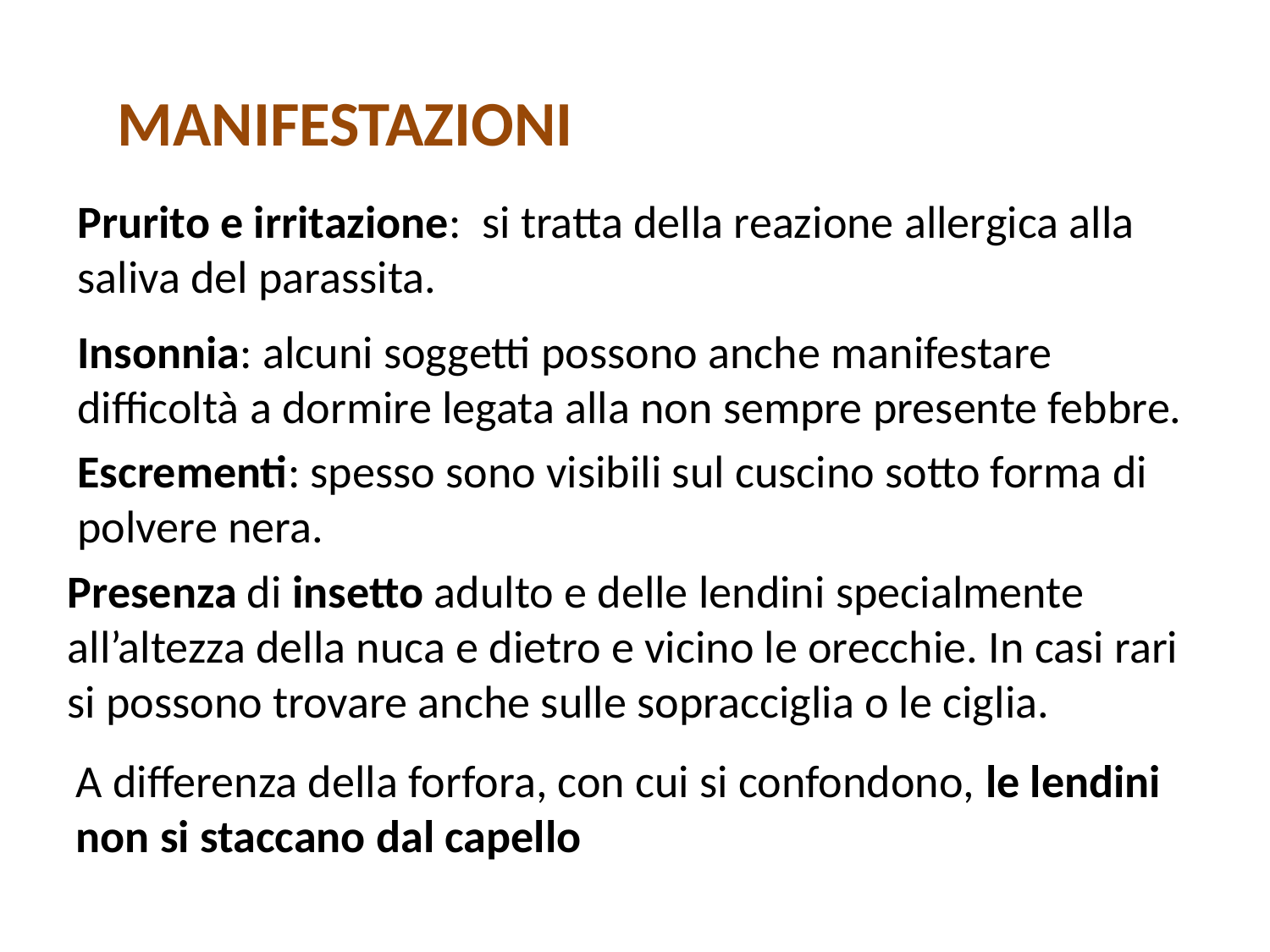

MANIFESTAZIONI
Prurito e irritazione:  si tratta della reazione allergica alla saliva del parassita.
Insonnia: alcuni soggetti possono anche manifestare difficoltà a dormire legata alla non sempre presente febbre.
Escrementi: spesso sono visibili sul cuscino sotto forma di polvere nera.
Presenza di insetto adulto e delle lendini specialmente all’altezza della nuca e dietro e vicino le orecchie. In casi rari si possono trovare anche sulle sopracciglia o le ciglia.

A differenza della forfora, con cui si confondono, le lendini non si staccano dal capello